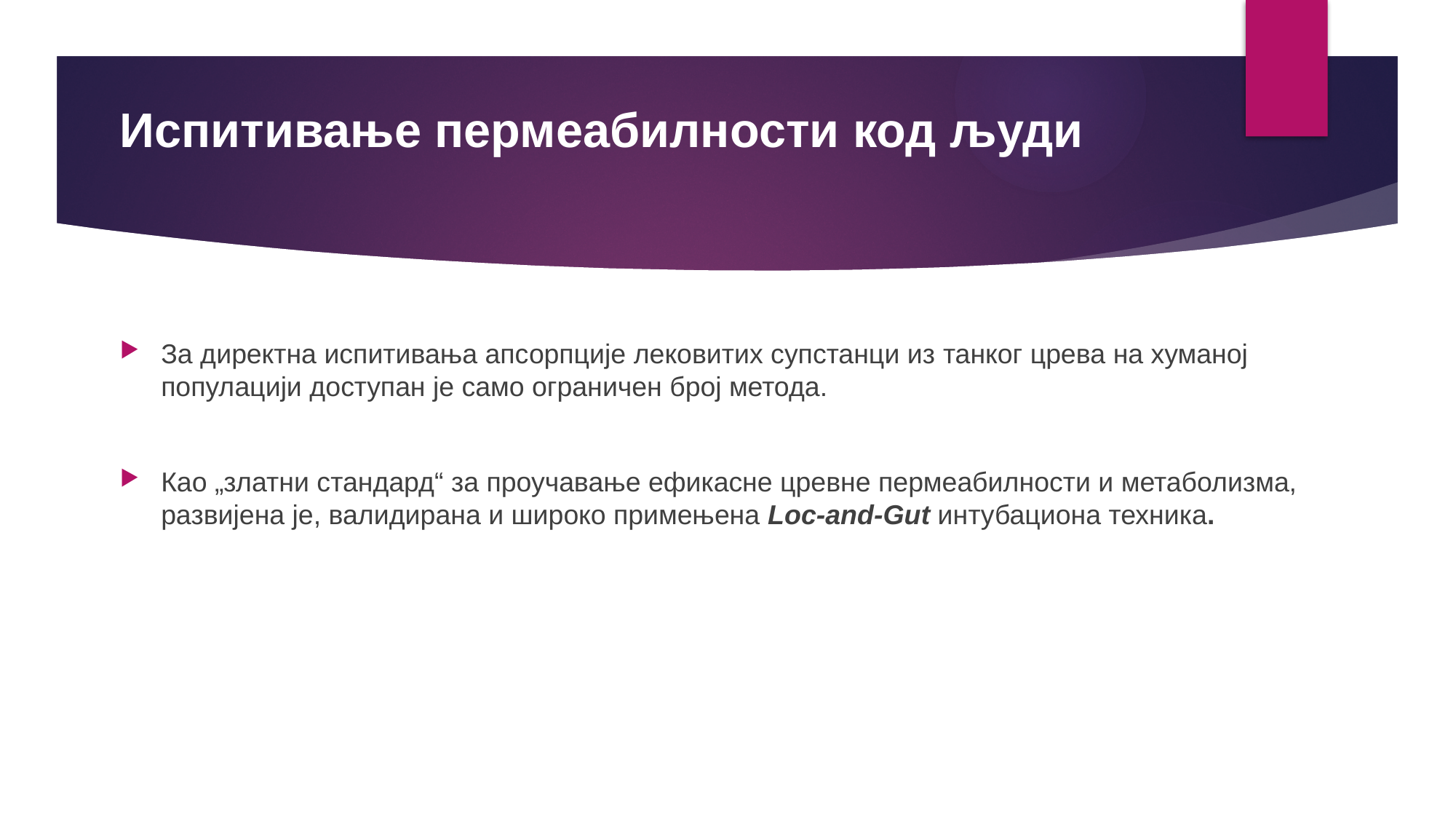

Испитивање пермеабилности код људи

За директна испитивања апсорпције лековитих супстанци из танког црева на хуманој популацији доступан је само ограничен број метода.

Као „златни стандард“ за проучавање ефикасне цревне пермеабилности и метаболизма, развијена је, валидирана и широко примењена Loc-and-Gut интубациона техника.